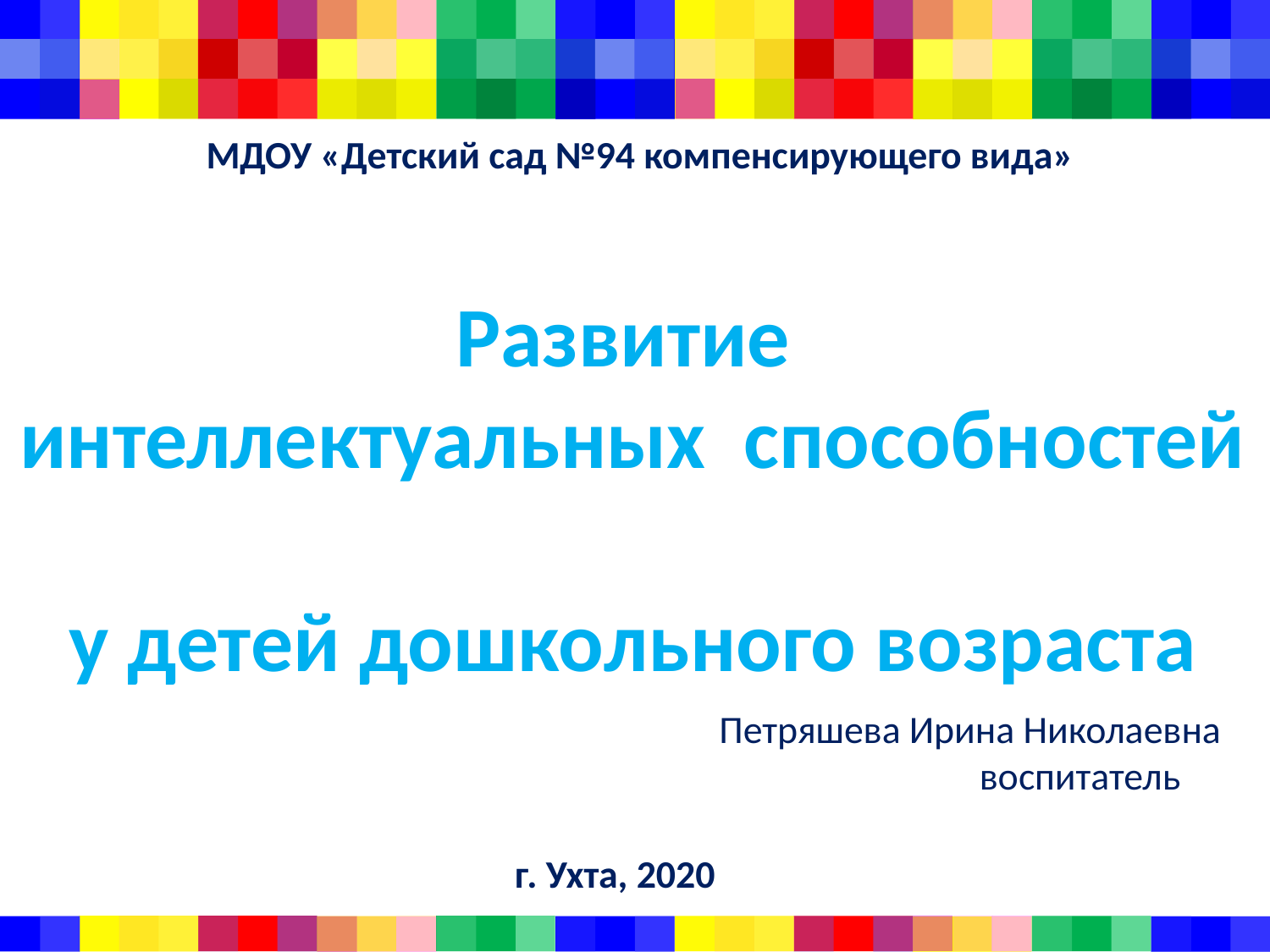

# Развитие интеллектуальных  способностей у детей дошкольного возраста
МДОУ «Детский сад №94 компенсирующего вида»
Петряшева Ирина Николаевна
                              воспитатель
г. Ухта, 2020